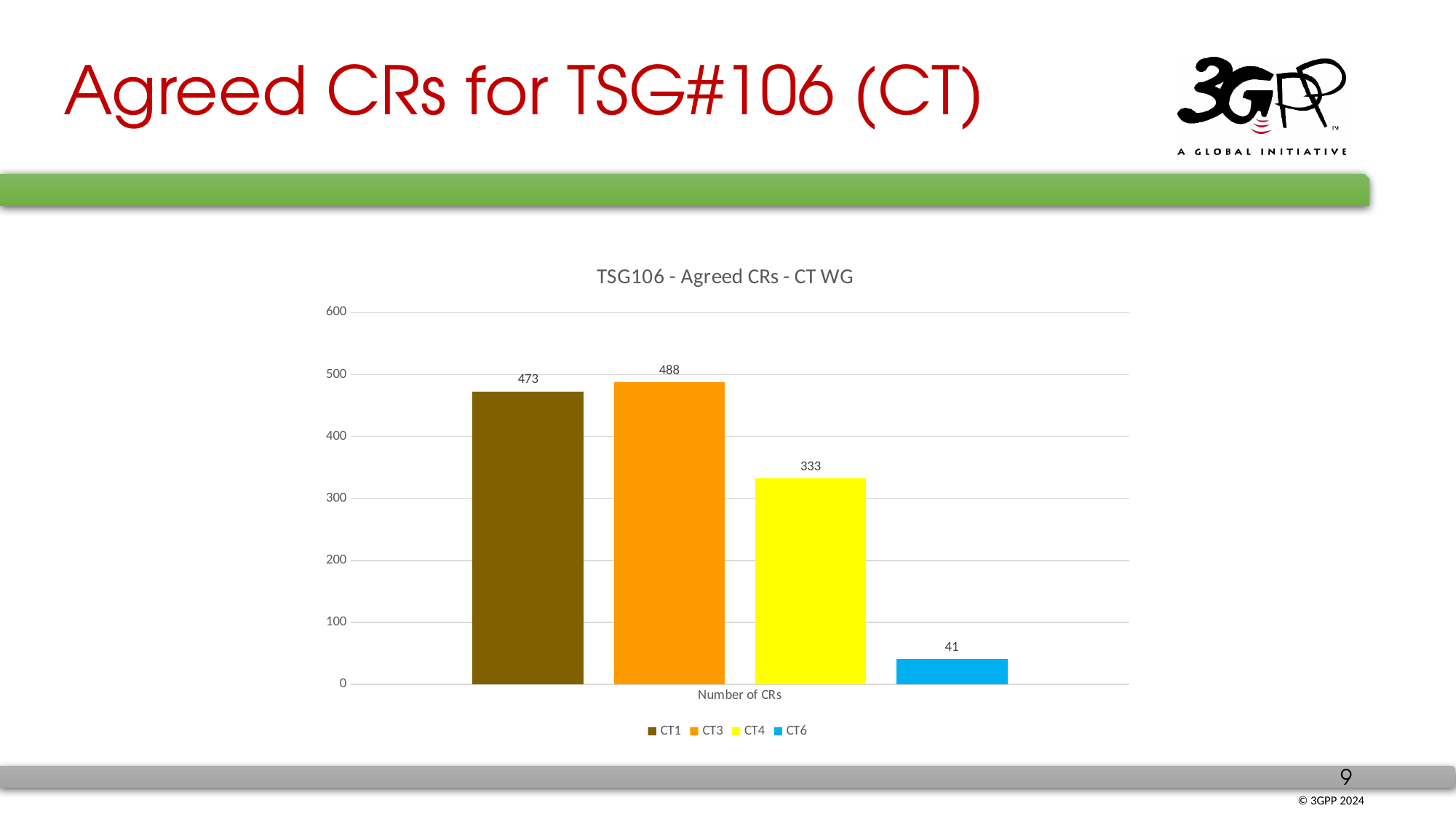

# Agreed CRs for TSG#106 (CT)

### Chart: TSG106 - Agreed CRs - CT WG

| Category | CT1 | CT3 | CT4 | CT6 |
|---|---|---|---|---|
| Number of CRs | 473.0 | 488.0 | 333.0 | 41.0 |